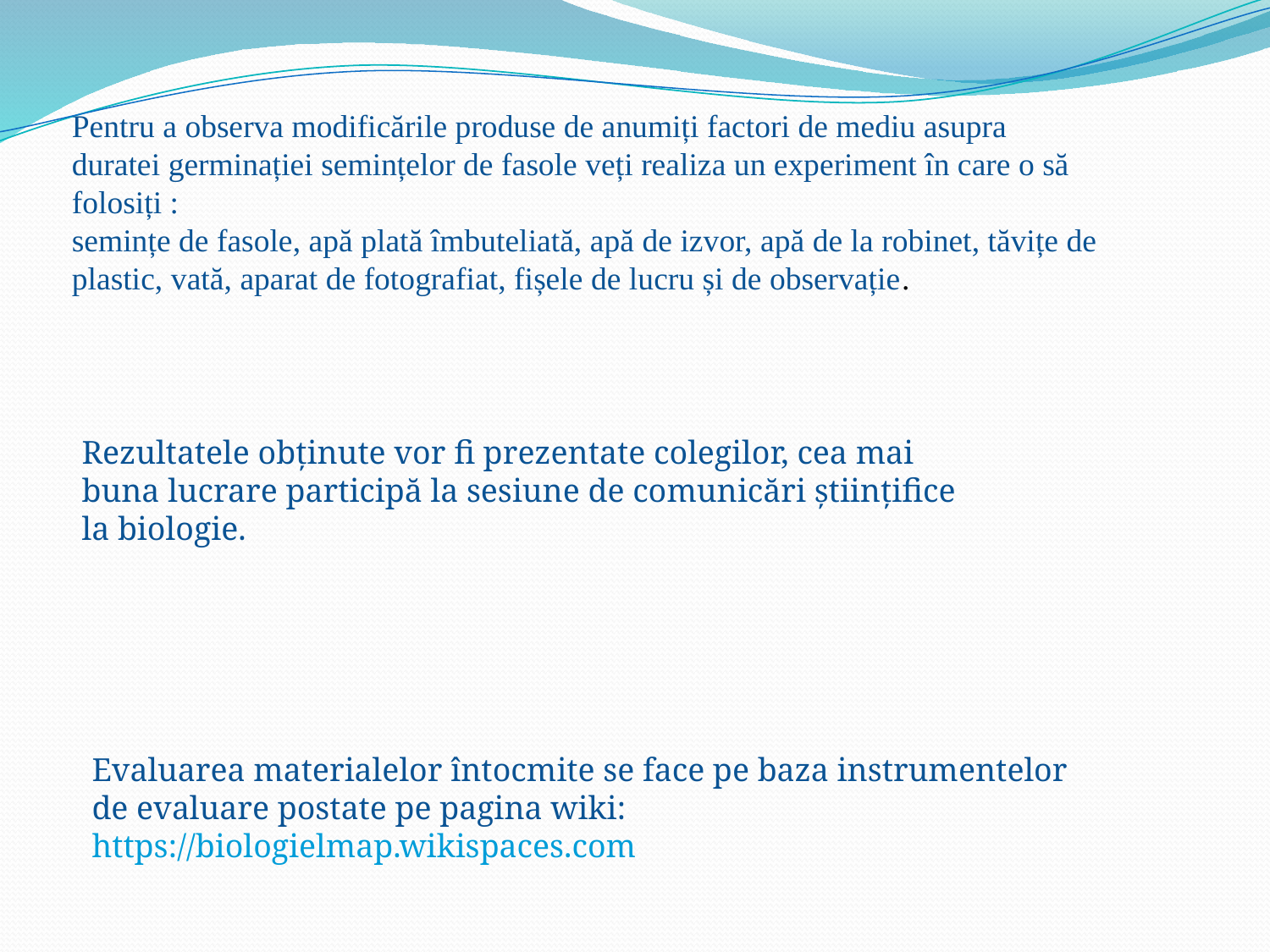

Pentru a observa modificările produse de anumiți factori de mediu asupra duratei germinației semințelor de fasole veți realiza un experiment în care o să folosiți :
semințe de fasole, apă plată îmbuteliată, apă de izvor, apă de la robinet, tăvițe de plastic, vată, aparat de fotografiat, fișele de lucru și de observație.
Rezultatele obținute vor fi prezentate colegilor, cea mai buna lucrare participă la sesiune de comunicări științifice la biologie.
Evaluarea materialelor întocmite se face pe baza instrumentelor de evaluare postate pe pagina wiki: https://biologielmap.wikispaces.com